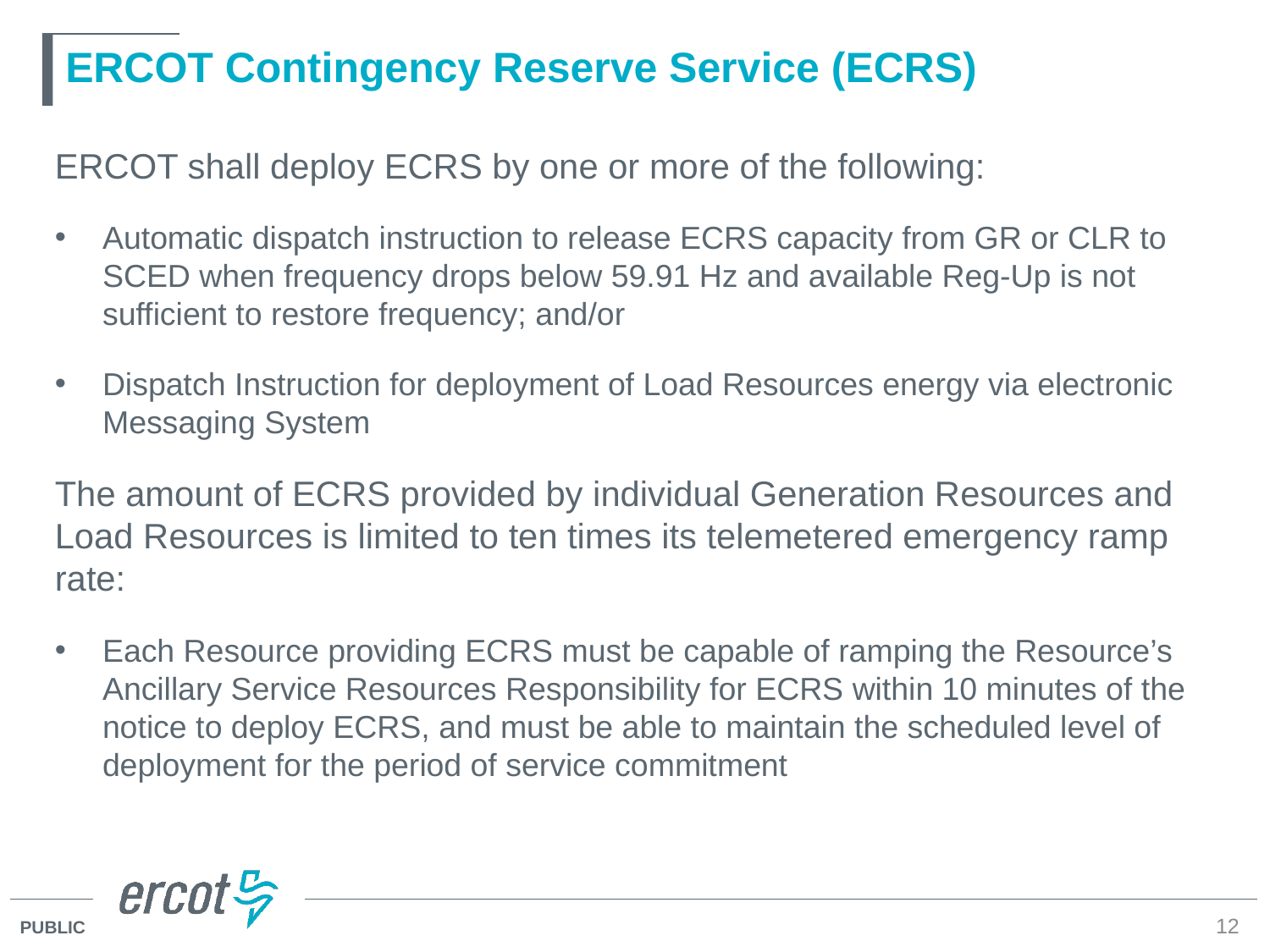

# ERCOT Contingency Reserve Service (ECRS)
ERCOT shall deploy ECRS by one or more of the following:

Automatic dispatch instruction to release ECRS capacity from GR or CLR to SCED when frequency drops below 59.91 Hz and available Reg-Up is not sufficient to restore frequency; and/or

Dispatch Instruction for deployment of Load Resources energy via electronic Messaging System

The amount of ECRS provided by individual Generation Resources and Load Resources is limited to ten times its telemetered emergency ramp rate:

Each Resource providing ECRS must be capable of ramping the Resource’s Ancillary Service Resources Responsibility for ECRS within 10 minutes of the notice to deploy ECRS, and must be able to maintain the scheduled level of deployment for the period of service commitment
12